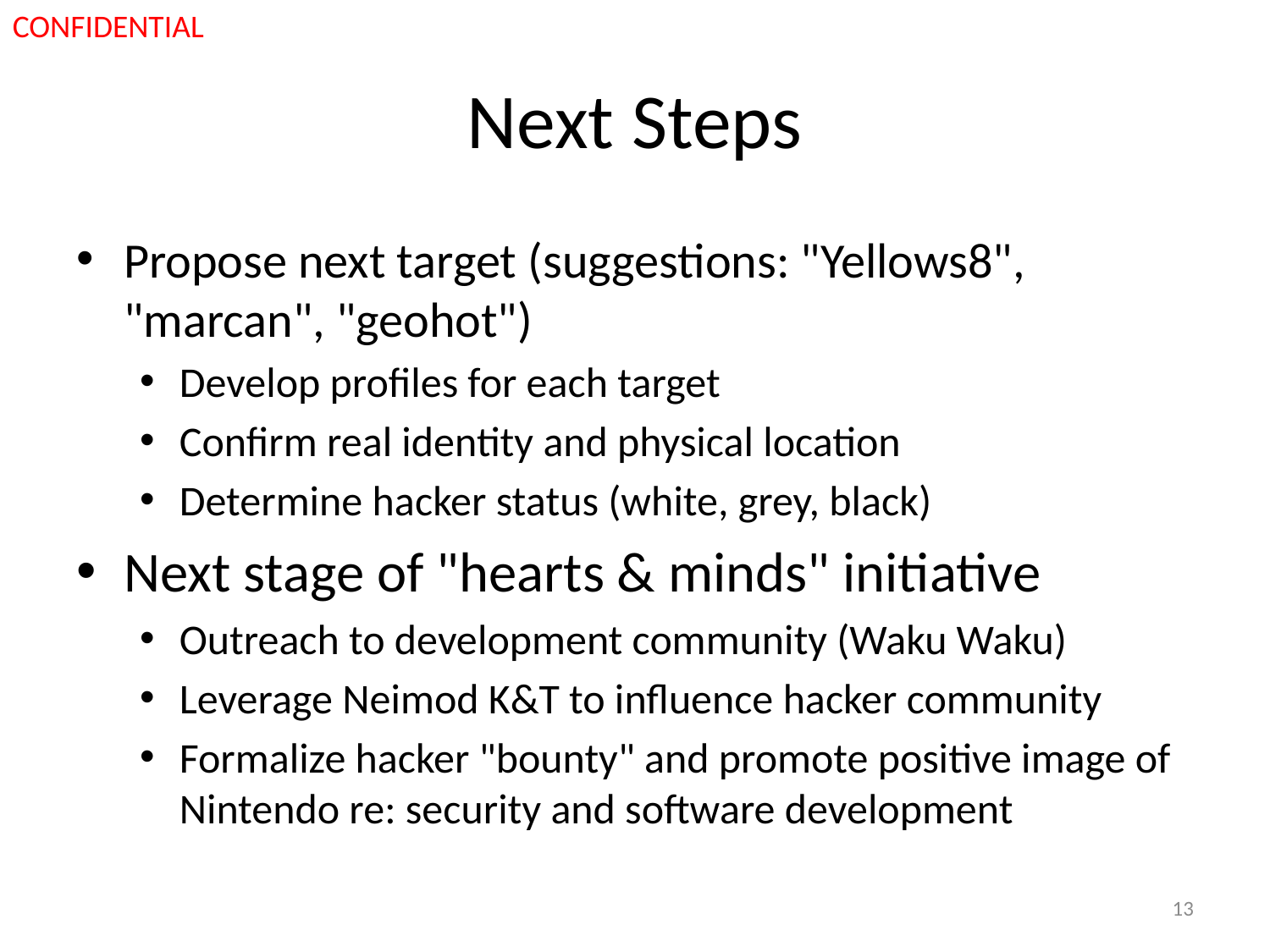

CONFIDENTIAL
# Next Steps
Propose next target (suggestions: "Yellows8", "marcan", "geohot")
Develop profiles for each target
Confirm real identity and physical location
Determine hacker status (white, grey, black)
Next stage of "hearts & minds" initiative
Outreach to development community (Waku Waku)
Leverage Neimod K&T to influence hacker community
Formalize hacker "bounty" and promote positive image of Nintendo re: security and software development

13